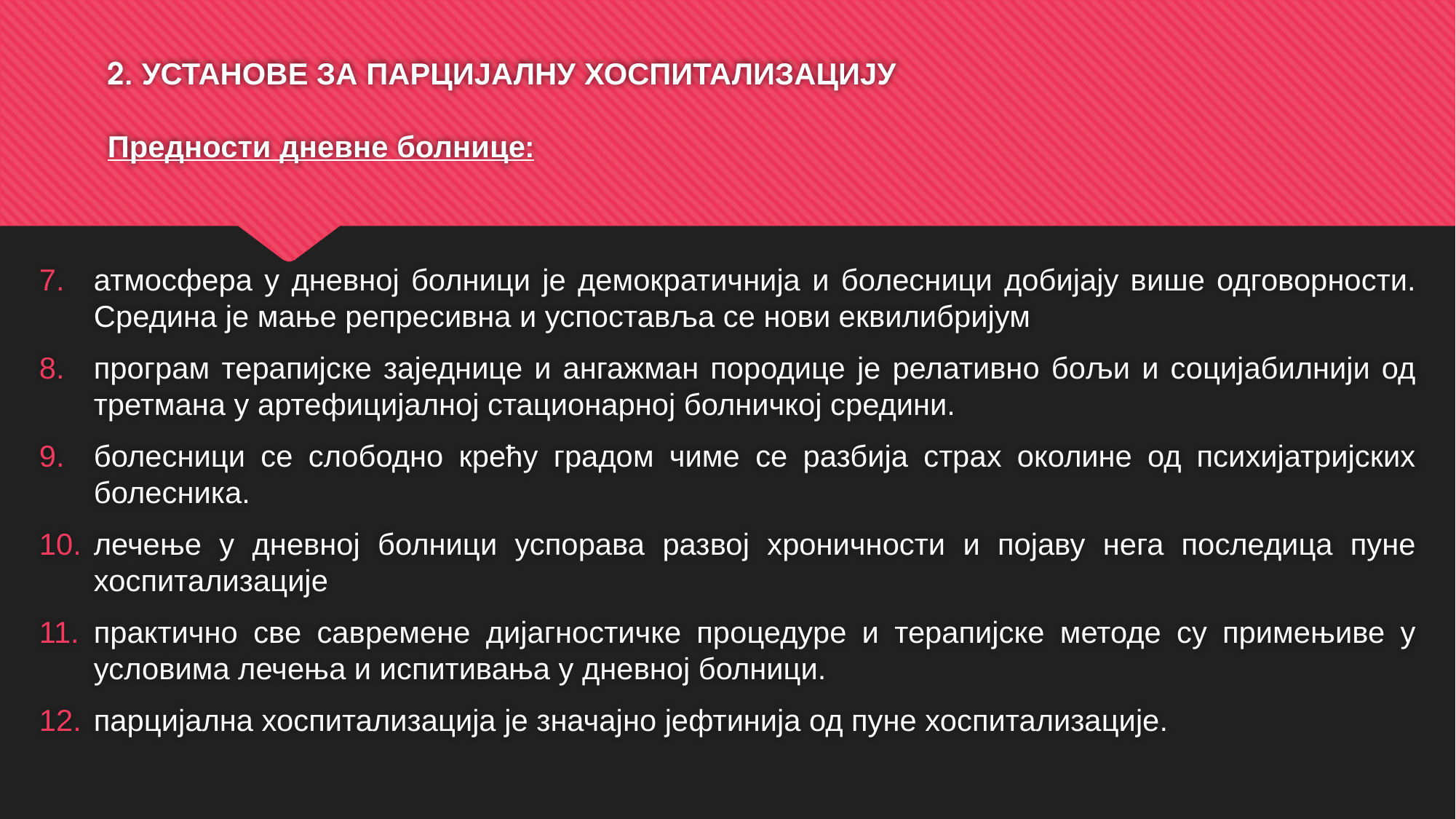

# 2. УСТАНОВЕ ЗА ПАРЦИЈАЛНУ ХОСПИТАЛИЗАЦИЈУ Предности дневне болнице:
атмосфера у дневној болници је демократичнија и болесници добијају више одговорности. Средина је мање репресивна и успоставља се нови еквилибријум
програм терапијске заједнице и ангажман породице је релативно бољи и социјабилнији од третмана у артефицијалној стационарној болничкој средини.
болесници се слободно крећу градом чиме се разбија страх околине од психијатријских болесника.
лечење у дневној болници успорава развој хроничности и појаву нега последица пуне хоспитализације
практично све савремене дијагностичке процедуре и терапијске методе су примењиве у условима лечења и испитивања у дневној болници.
парцијална хоспитализација је значајно јефтинија од пуне хоспитализације.